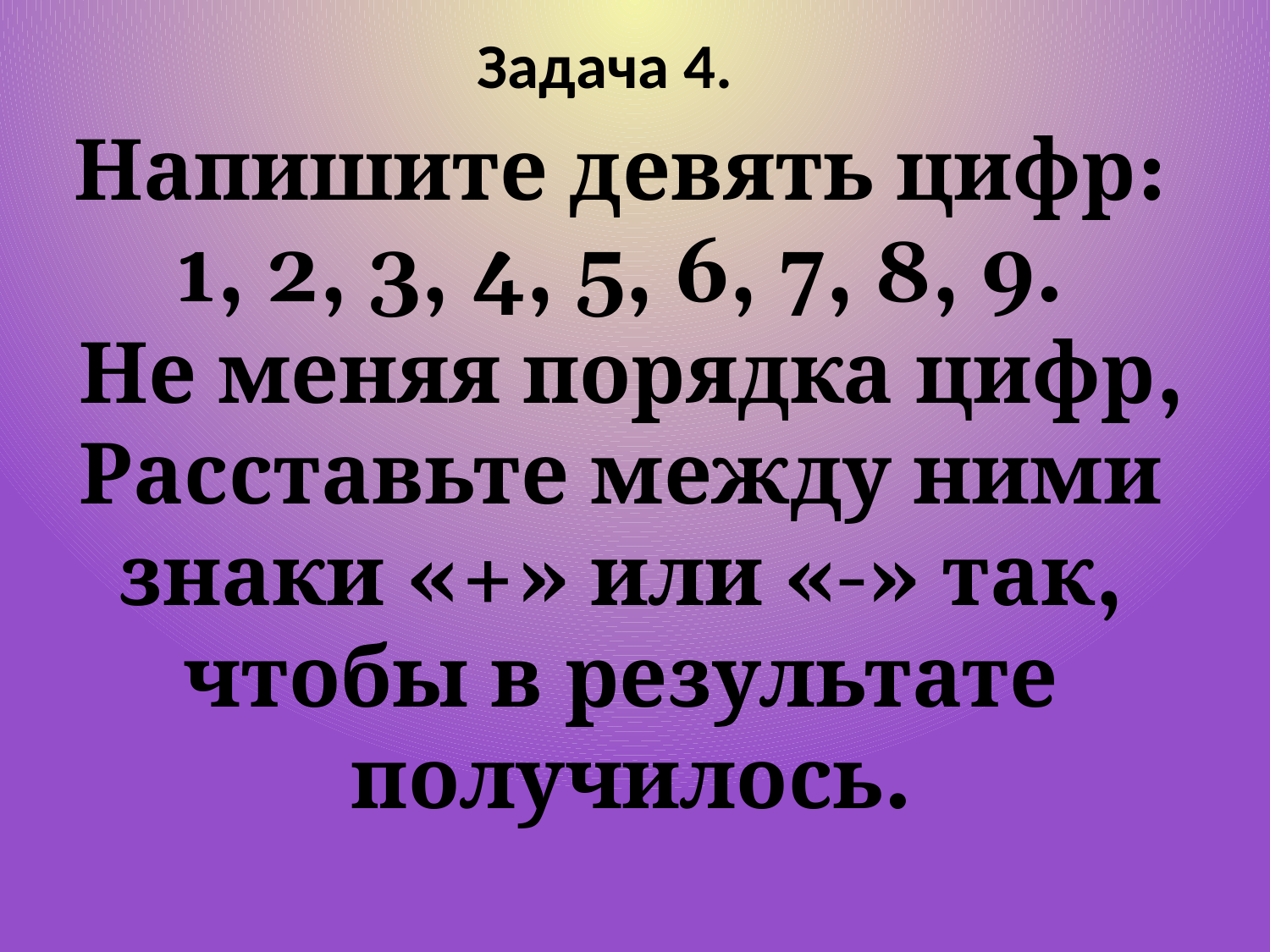

Задача 4.
Напишите девять цифр:
1, 2, 3, 4, 5, 6, 7, 8, 9.
Не меняя порядка цифр,
Расставьте между ними
знаки «+» или «-» так,
чтобы в результате
получилось.